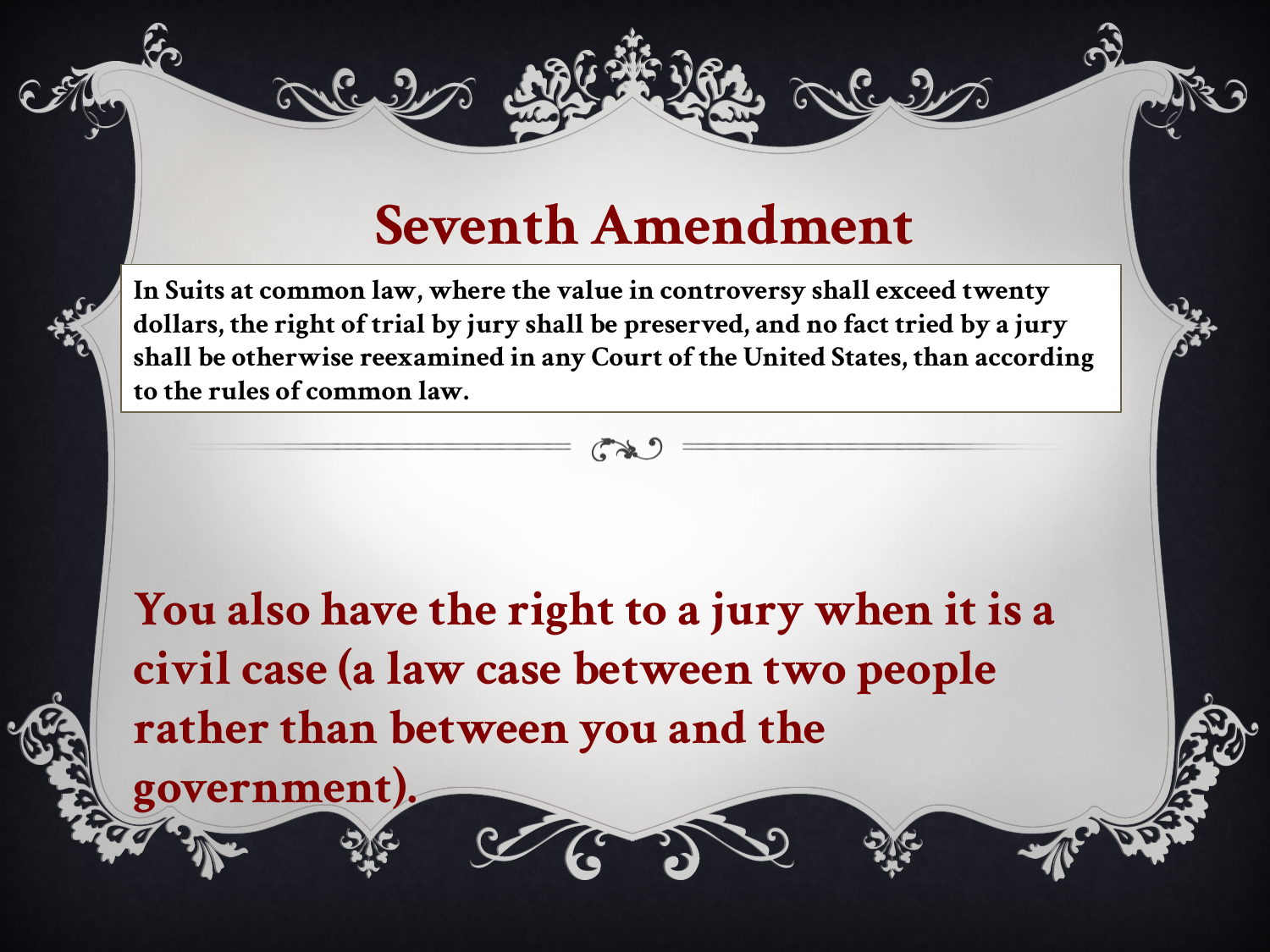

Seventh Amendment
In Suits at common law, where the value in controversy shall exceed twenty dollars, the right of trial by jury shall be preserved, and no fact tried by a jury shall be otherwise reexamined in any Court of the United States, than according to the rules of common law.

You also have the right to a jury when it is a civil case (a law case between two people rather than between you and the government).